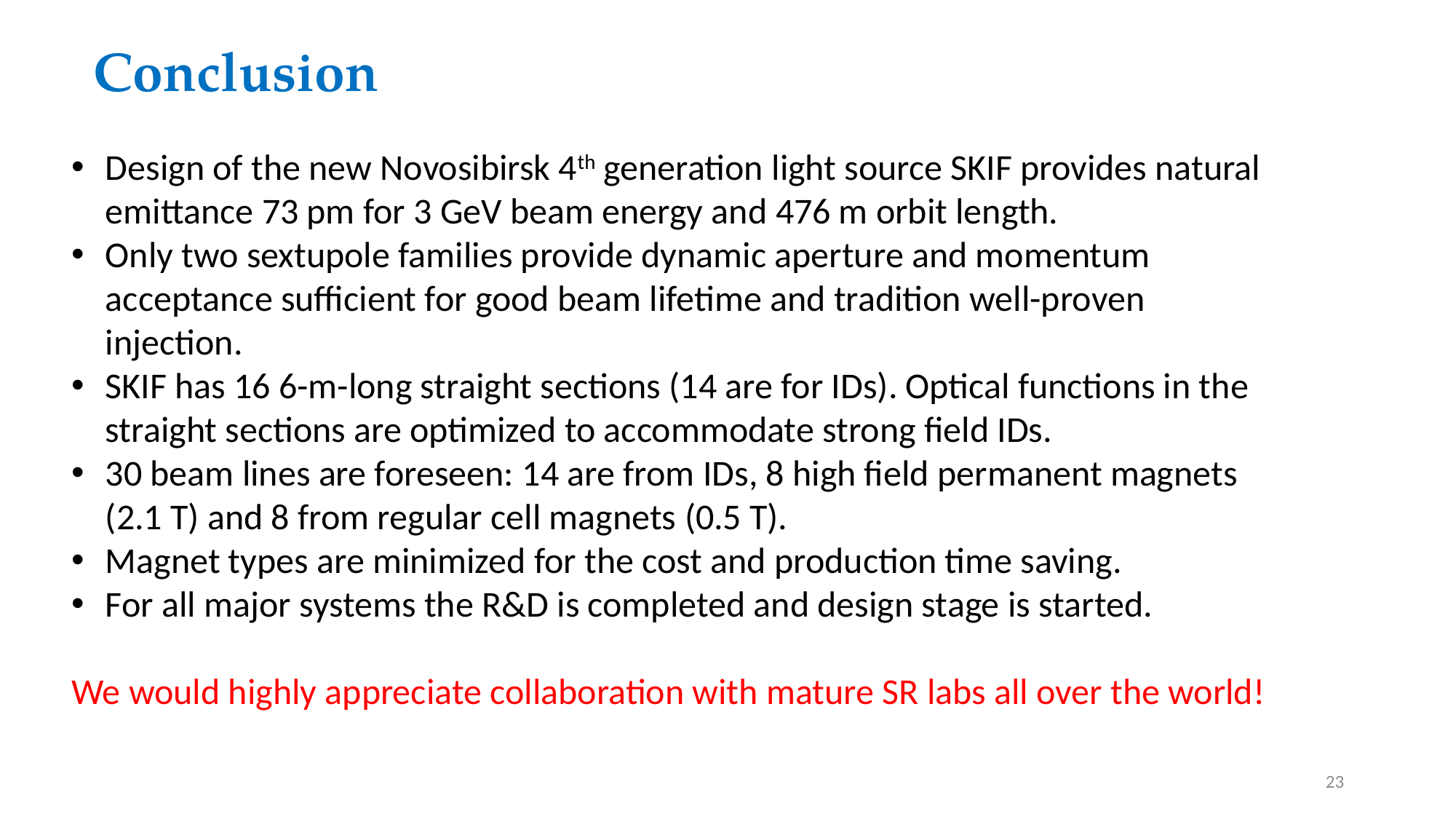

Conclusion
Design of the new Novosibirsk 4th generation light source SKIF provides natural emittance 73 pm for 3 GeV beam energy and 476 m orbit length.
Only two sextupole families provide dynamic aperture and momentum acceptance sufficient for good beam lifetime and tradition well-proven injection.
SKIF has 16 6-m-long straight sections (14 are for IDs). Optical functions in the straight sections are optimized to accommodate strong field IDs.
30 beam lines are foreseen: 14 are from IDs, 8 high field permanent magnets (2.1 Т) and 8 from regular cell magnets (0.5 Т).
Magnet types are minimized for the cost and production time saving.
For all major systems the R&D is completed and design stage is started.

We would highly appreciate collaboration with mature SR labs all over the world!
23